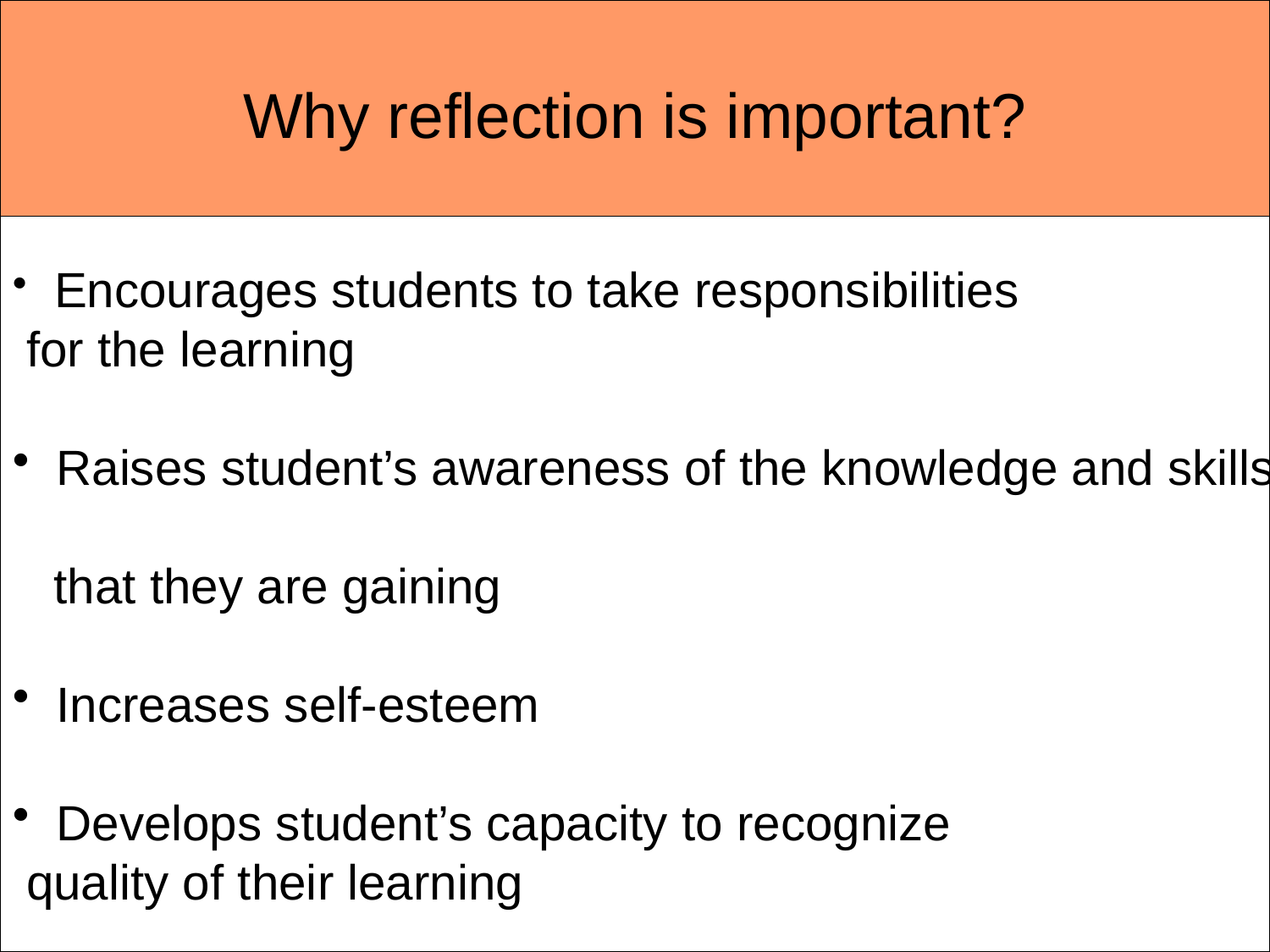

Why reflection is important?
# We do not learn by experience…
 Encourages students to take responsibilities
 for the learning

 Raises student’s awareness of the knowledge and skills

   that they are gaining

 Increases self-esteem

 Develops student’s capacity to recognize
 quality of their learning
…we learn from reflecting on experience.

Dewey